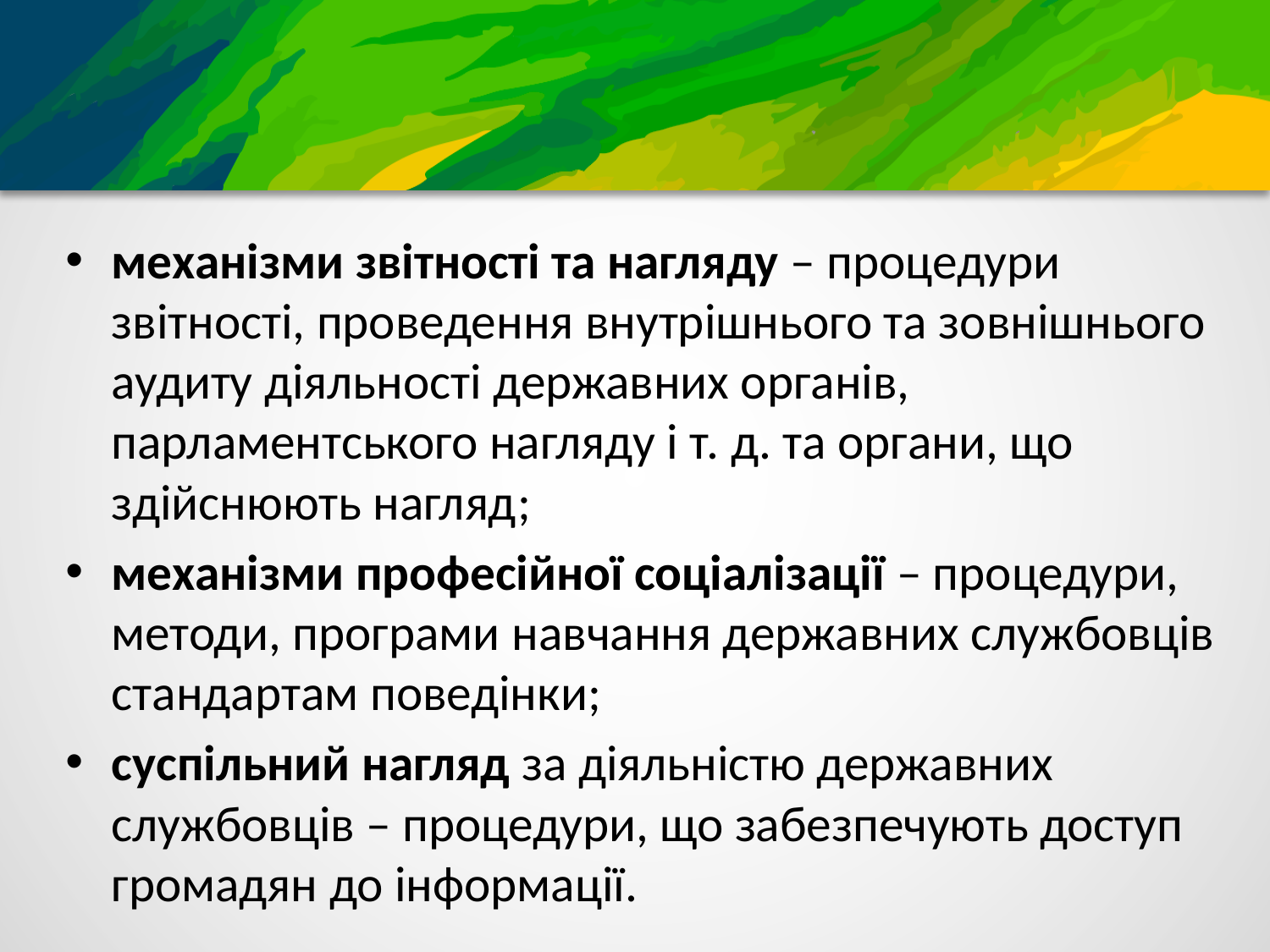

#
механізми звітності та нагляду – процедури звітності, проведення внутрішнього та зовнішнього аудиту діяльності державних органів, парламентського нагляду і т. д. та органи, що здійснюють нагляд;
механізми професійної соціалізації – процедури, методи, програми навчання державних службовців стандартам поведінки;
суспільний нагляд за діяльністю державних службовців – процедури, що забезпечують доступ громадян до інформації.